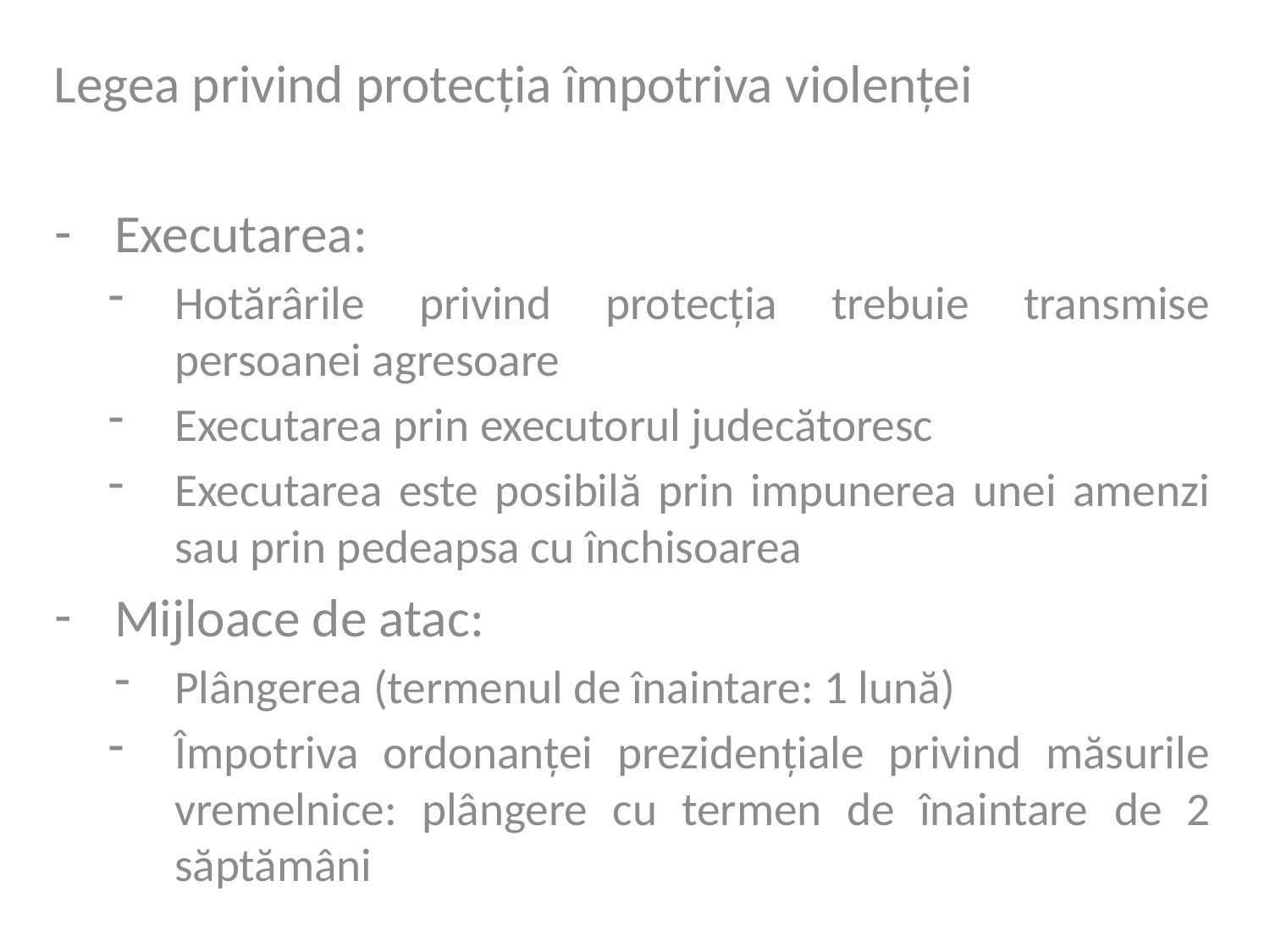

Legea privind protecția împotriva violenței

Executarea:
Hotărârile privind protecția trebuie transmise persoanei agresoare
Executarea prin executorul judecătoresc
Executarea este posibilă prin impunerea unei amenzi sau prin pedeapsa cu închisoarea
Mijloace de atac:
Plângerea (termenul de înaintare: 1 lună)
Împotriva ordonanței prezidențiale privind măsurile vremelnice: plângere cu termen de înaintare de 2 săptămâni